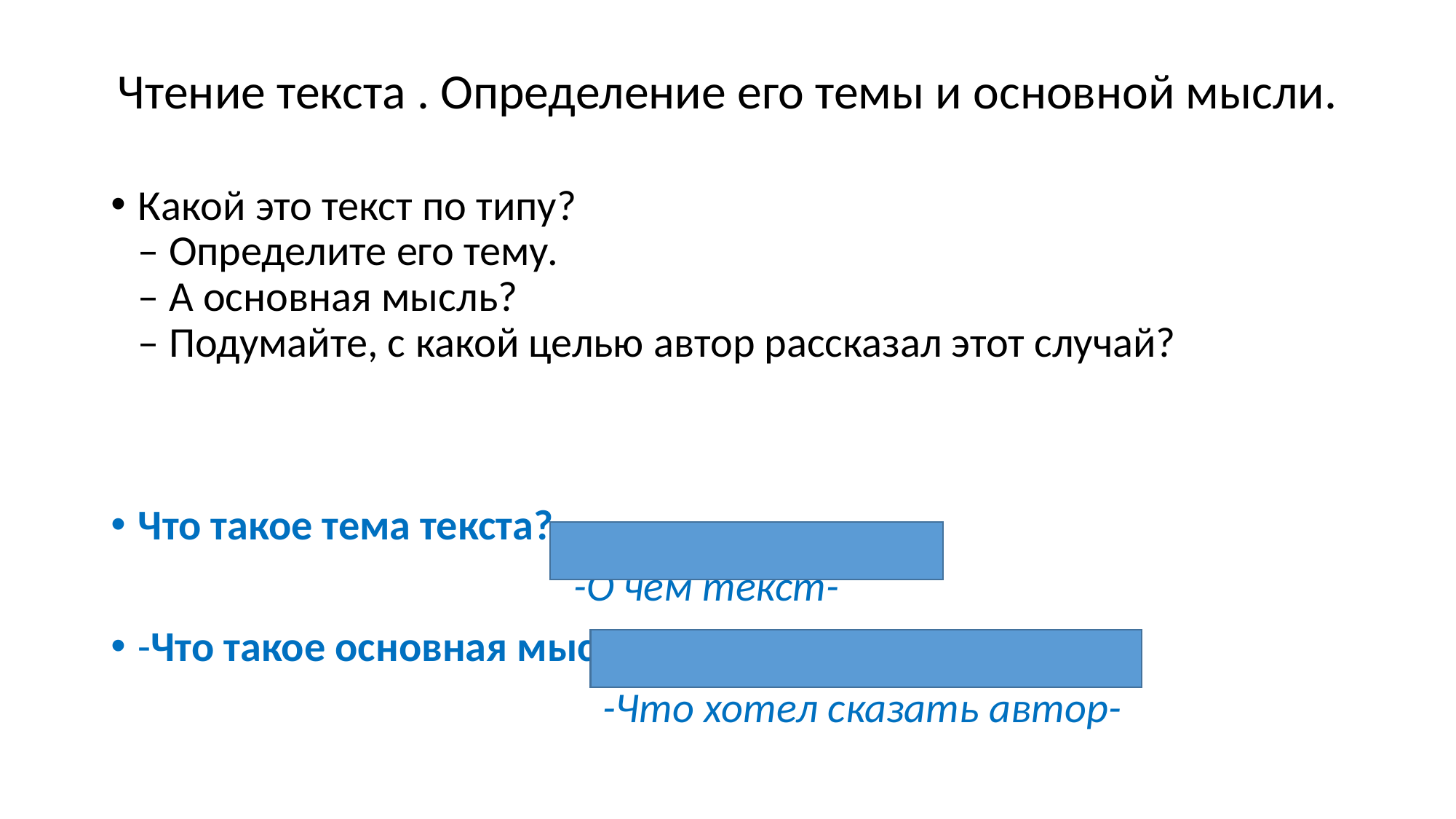

# Чтение текста . Определение его темы и основной мысли.
Какой это текст по типу? 
– Определите его тему. 
– А основная мысль? 
– Подумайте, с какой целью автор рассказал этот случай?

Что такое тема текста?
                                                -О чём текст-
-Что такое основная мысль текста
                                                   -Что хотел сказать автор-